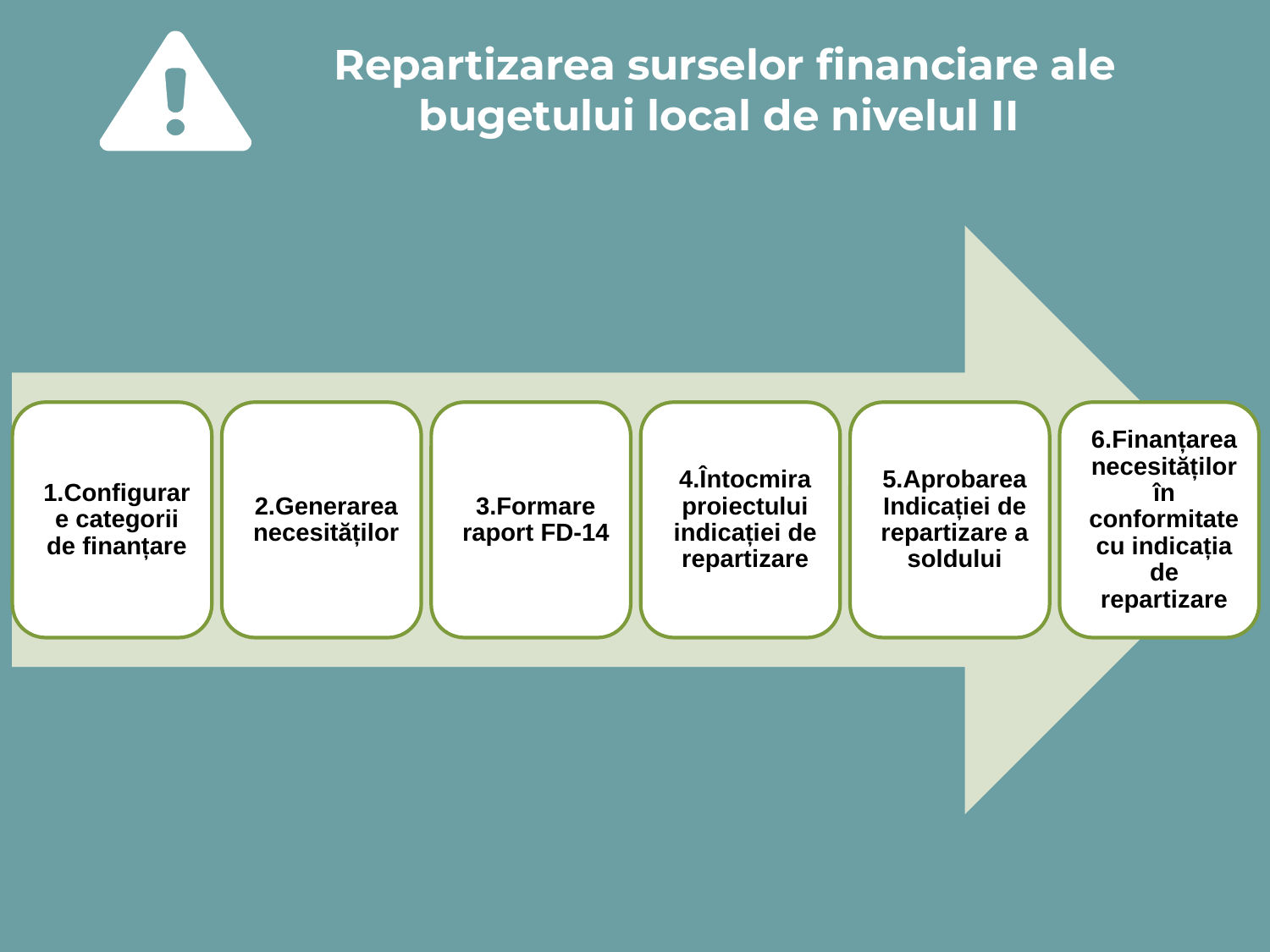

Repartizarea surselor financiare ale bugetului local de nivelul II
1.Configurare categorii de finanțare
2.Generarea necesităților
3.Formare raport FD-14
4.Întocmira proiectului indicației de repartizare
5.Aprobarea Indicației de repartizare a soldului
6.Finanțarea necesităților în conformitate cu indicația de repartizare